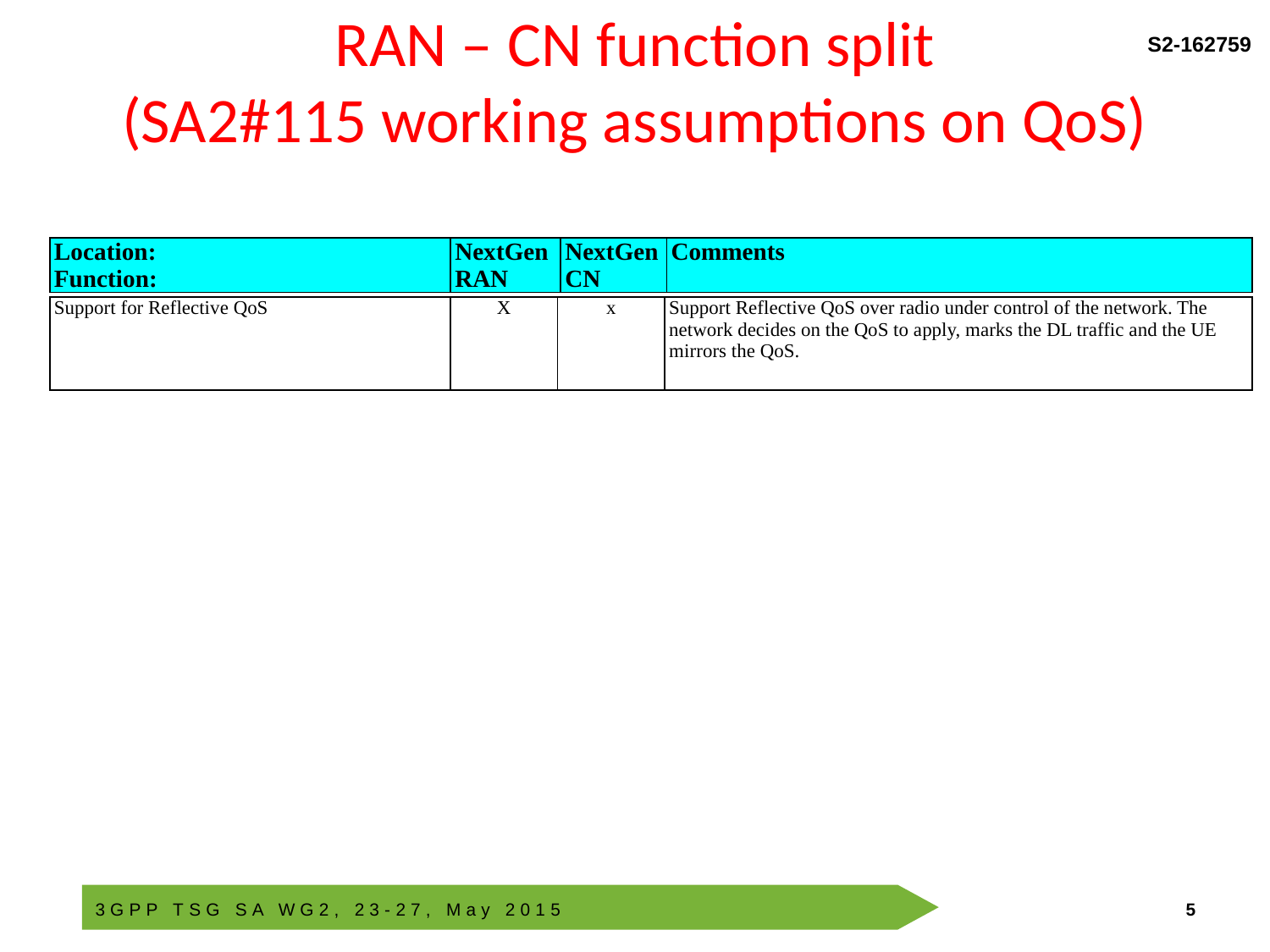

# RAN – CN function split (SA2#115 working assumptions on QoS)
| Location: Function: | NextGen RAN | NextGen CN | Comments |
| --- | --- | --- | --- |
| Support for Reflective QoS | X | x | Support Reflective QoS over radio under control of the network. The network decides on the QoS to apply, marks the DL traffic and the UE mirrors the QoS. |
| --- | --- | --- | --- |